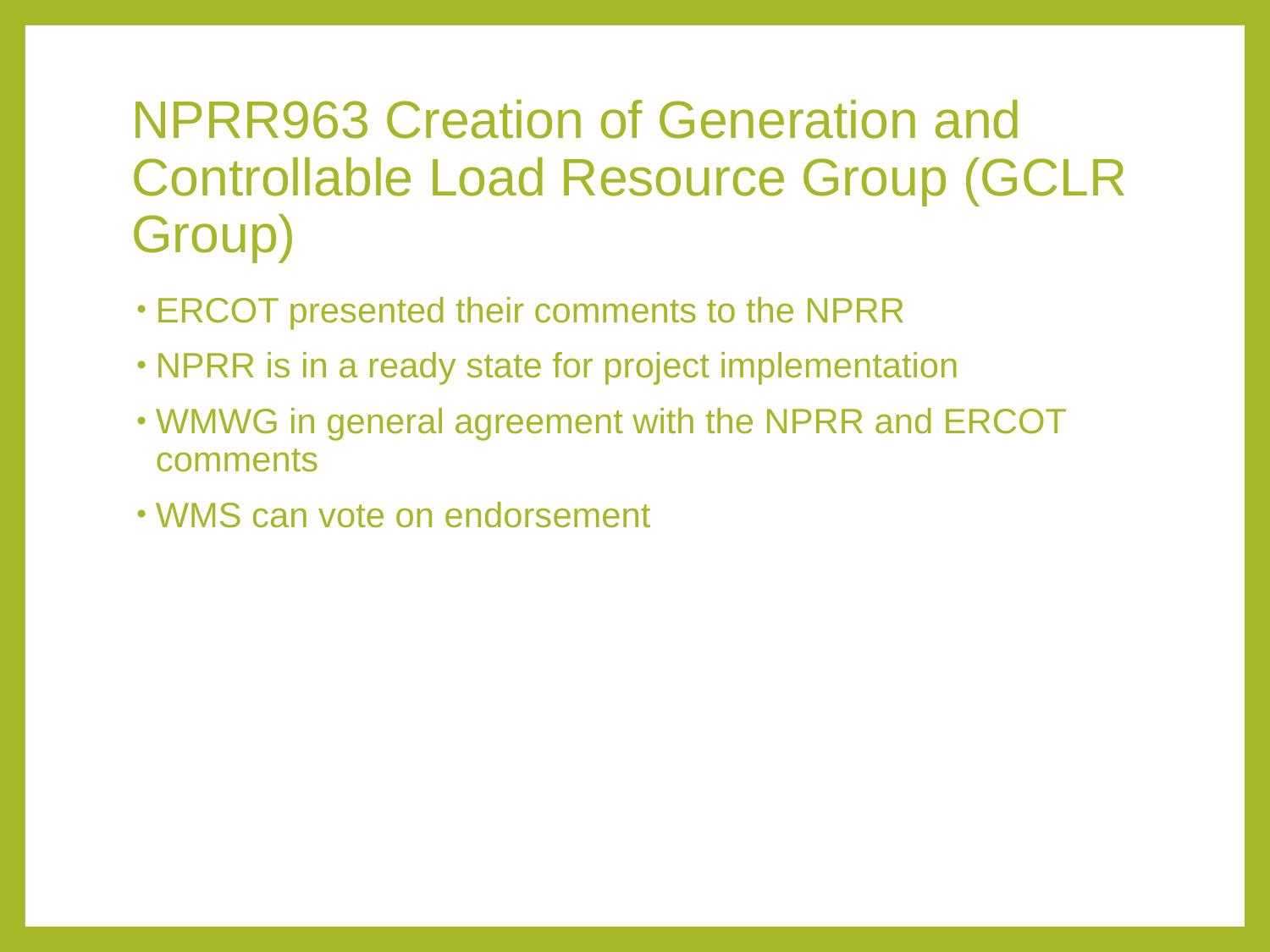

# NPRR963 Creation of Generation and Controllable Load Resource Group (GCLR Group)
ERCOT presented their comments to the NPRR
NPRR is in a ready state for project implementation
WMWG in general agreement with the NPRR and ERCOT comments
WMS can vote on endorsement